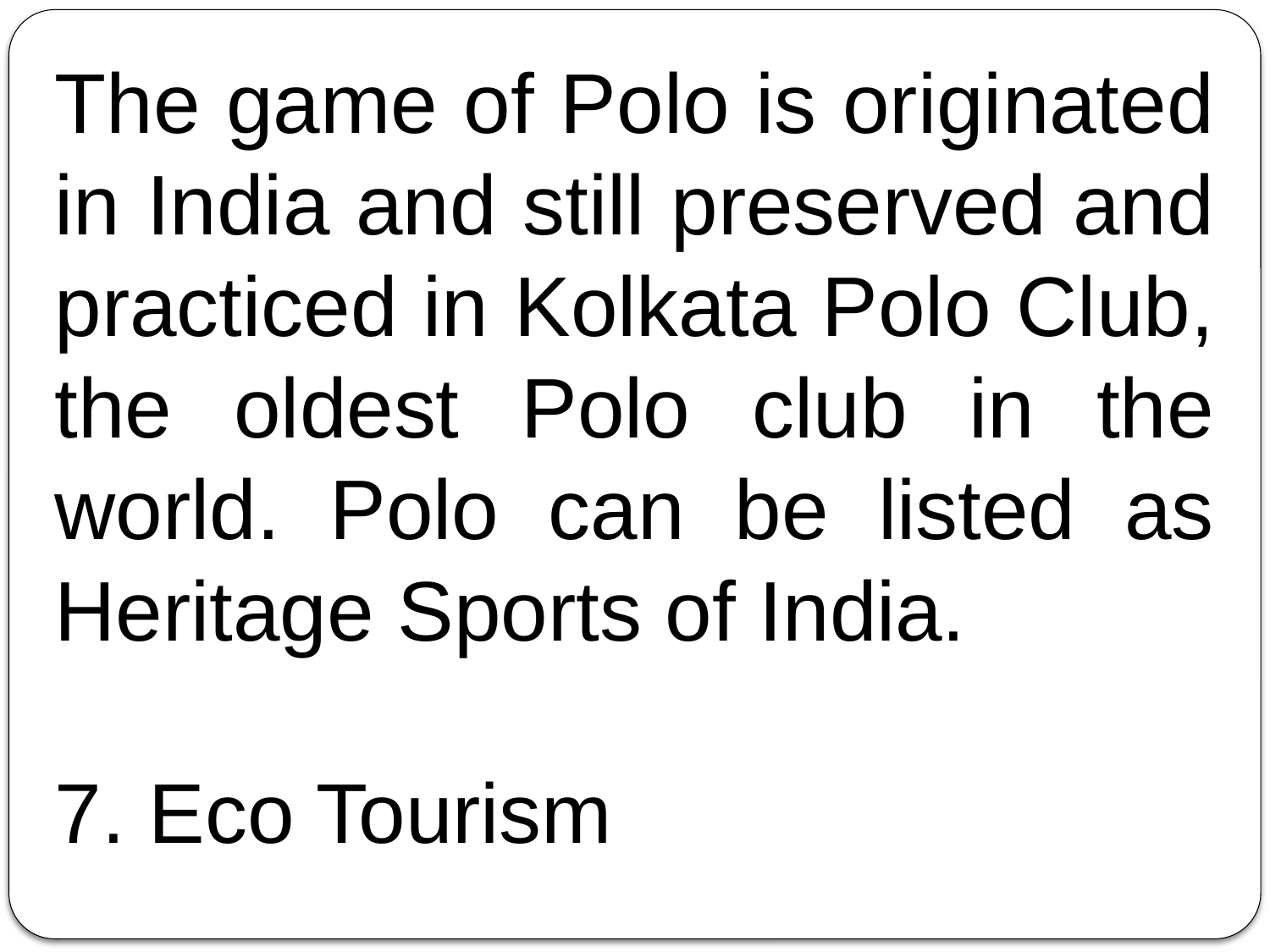

The game of Polo is originated in India and still preserved and practiced in Kolkata Polo Club, the oldest Polo club in the world. Polo can be listed as Heritage Sports of India.

7. Eco Tourism